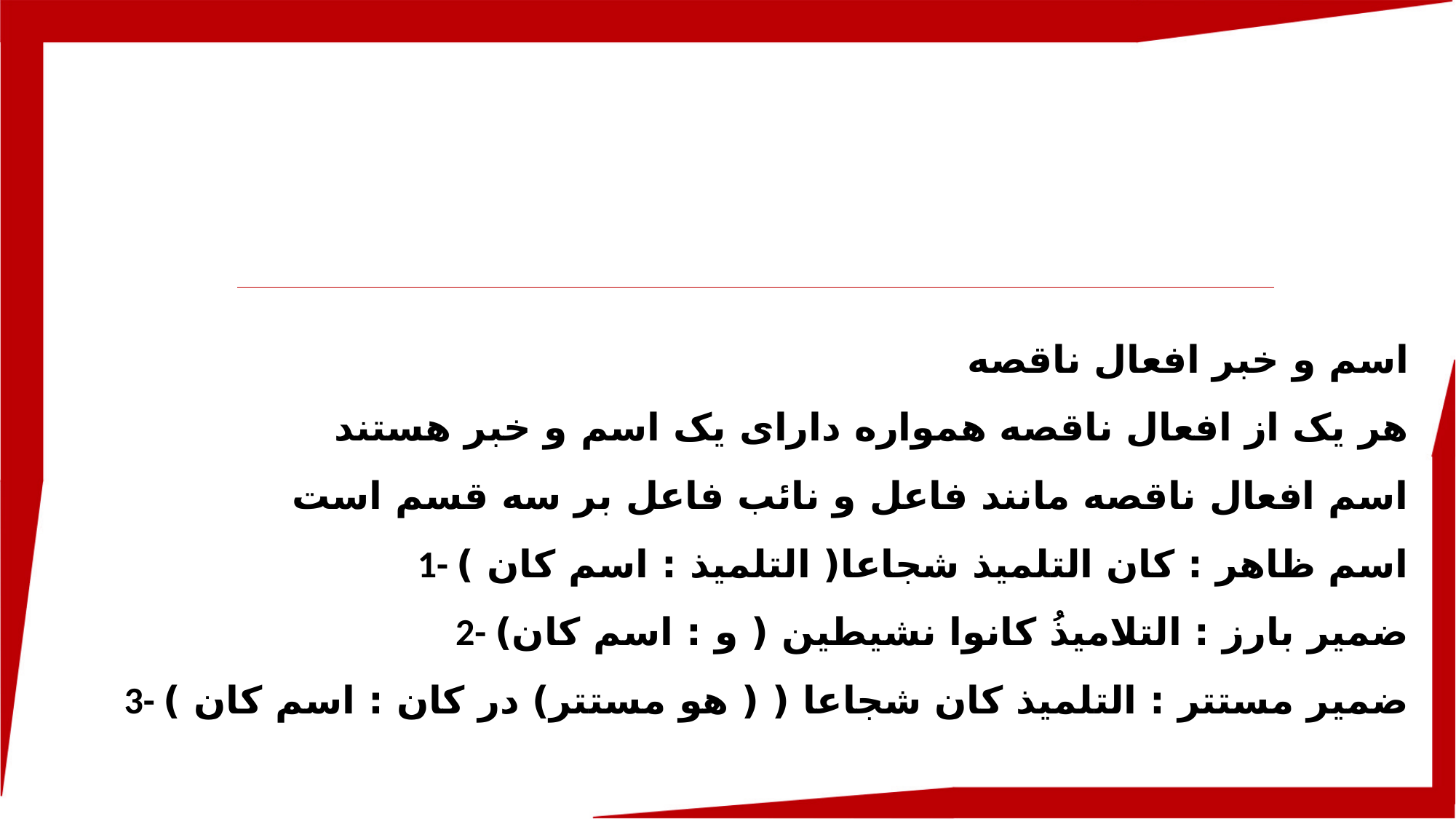

اسم و خبر افعال ناقصه
هر یک از افعال ناقصه همواره دارای یک اسم و خبر هستند
اسم افعال ناقصه مانند فاعل و نائب فاعل بر سه قسم است
1- اسم ظاهر : کان التلمیذ شجاعا( التلمیذ : اسم کان )
2- ضمیر بارز : التلامیذُ کانوا نشیطین ( و : اسم کان)
3- ضمیر مستتر : التلمیذ کان شجاعا ( ( هو مستتر) در کان : اسم کان )